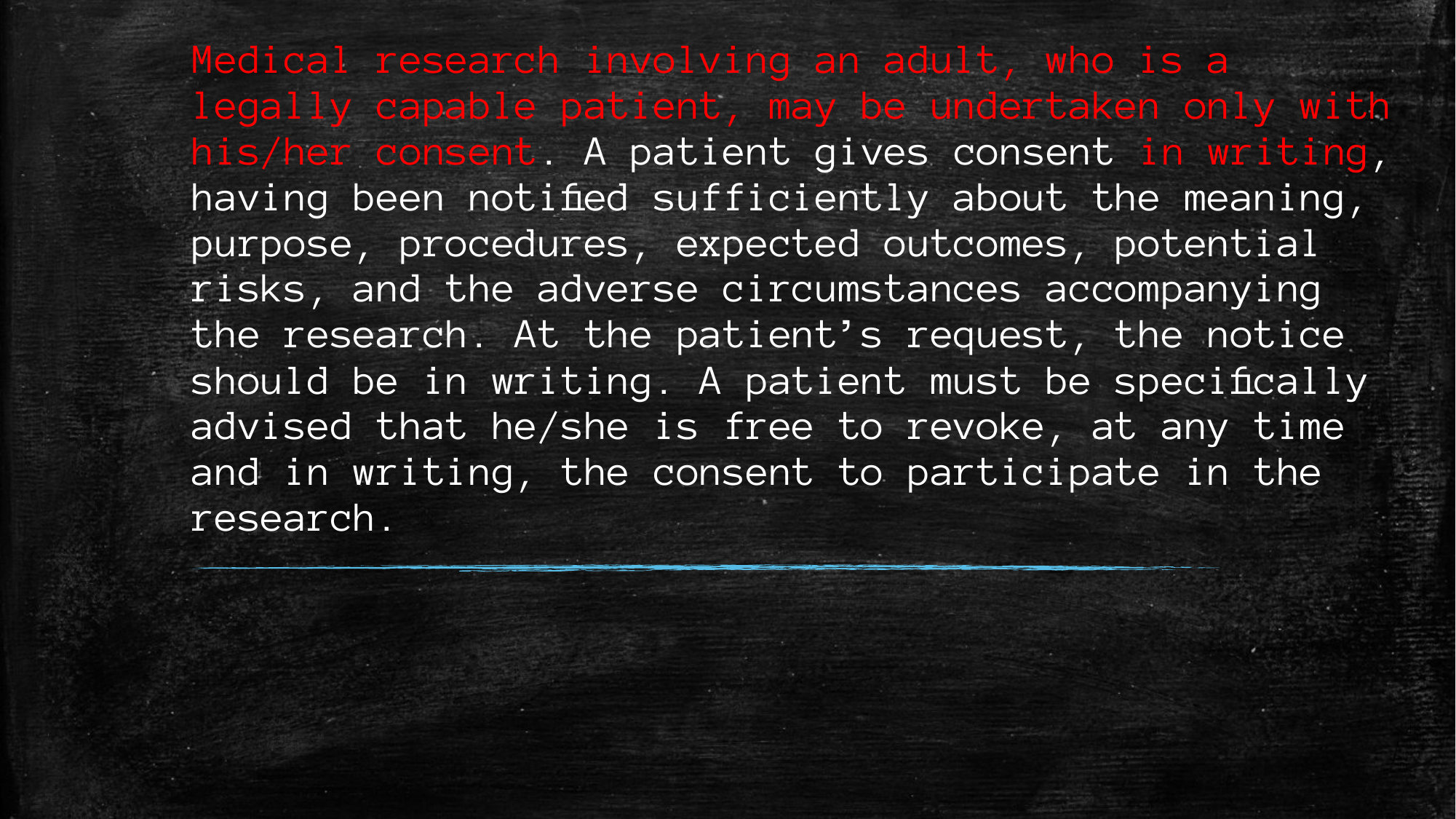

# Medical research involving an adult, who is a legally capable patient, may be undertaken only with his/her consent. A patient gives consent in writing, having been notiﬁed sufficiently about the meaning, purpose, procedures, expected outcomes, potential risks, and the adverse circumstances accompanying the research. At the patient’s request, the notice should be in writing. A patient must be speciﬁcally advised that he/she is free to revoke, at any time and in writing, the consent to participate in the research.